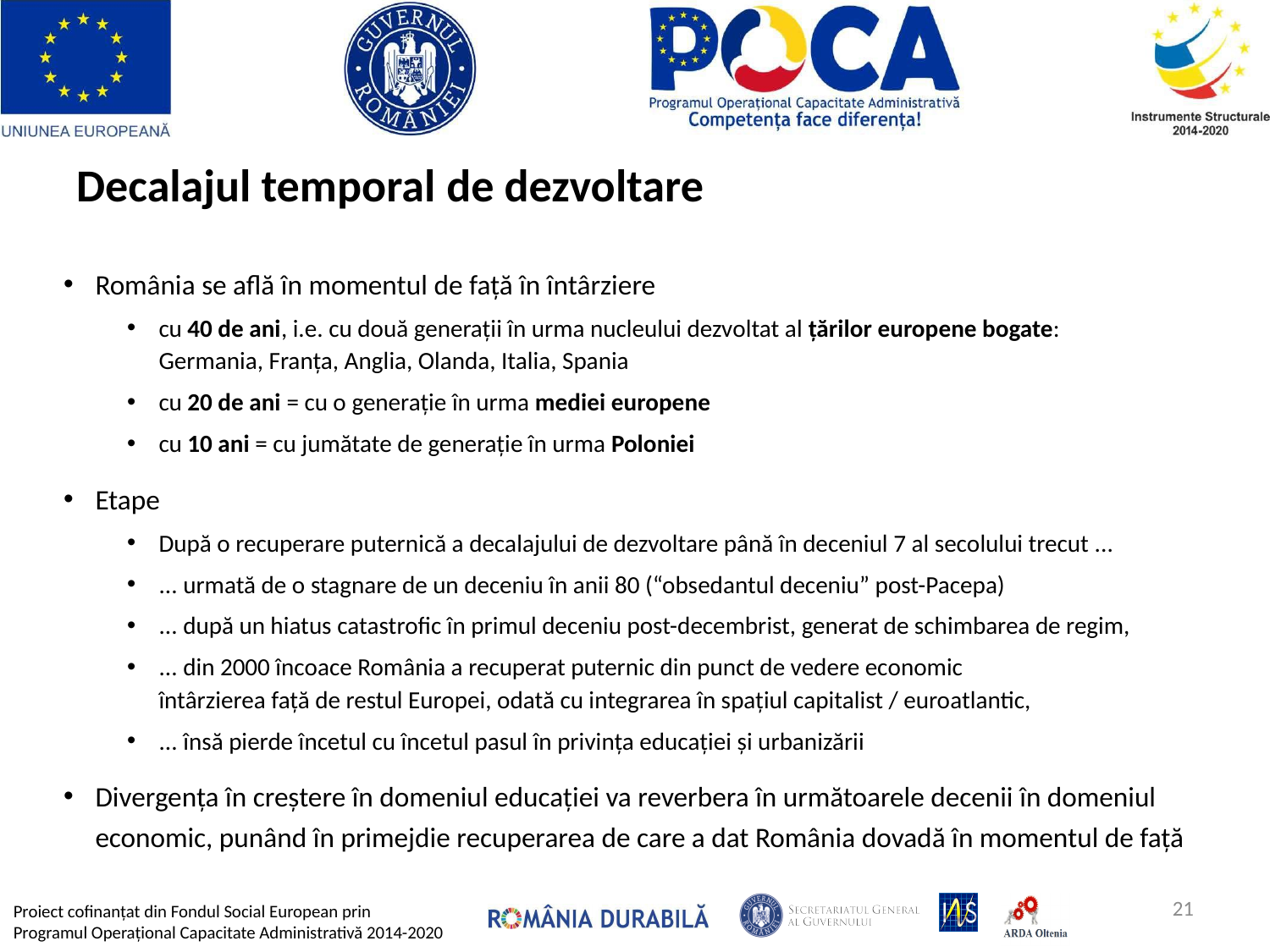

# Decalajul temporal de dezvoltare
România se află în momentul de față în întârziere
cu 40 de ani, i.e. cu două generații în urma nucleului dezvoltat al țărilor europene bogate:
Germania, Franța, Anglia, Olanda, Italia, Spania
cu 20 de ani = cu o generație în urma mediei europene
cu 10 ani = cu jumătate de generație în urma Poloniei
Etape
După o recuperare puternică a decalajului de dezvoltare până în deceniul 7 al secolului trecut ...
... urmată de o stagnare de un deceniu în anii 80 (“obsedantul deceniu” post-Pacepa)
... după un hiatus catastrofic în primul deceniu post-decembrist, generat de schimbarea de regim,
... din 2000 încoace România a recuperat puternic din punct de vedere economic
întârzierea față de restul Europei, odată cu integrarea în spațiul capitalist / euroatlantic,
... însă pierde încetul cu încetul pasul în privința educației și urbanizării
Divergența în creștere în domeniul educației va reverbera în următoarele decenii în domeniul economic, punând în primejdie recuperarea de care a dat România dovadă în momentul de față
21